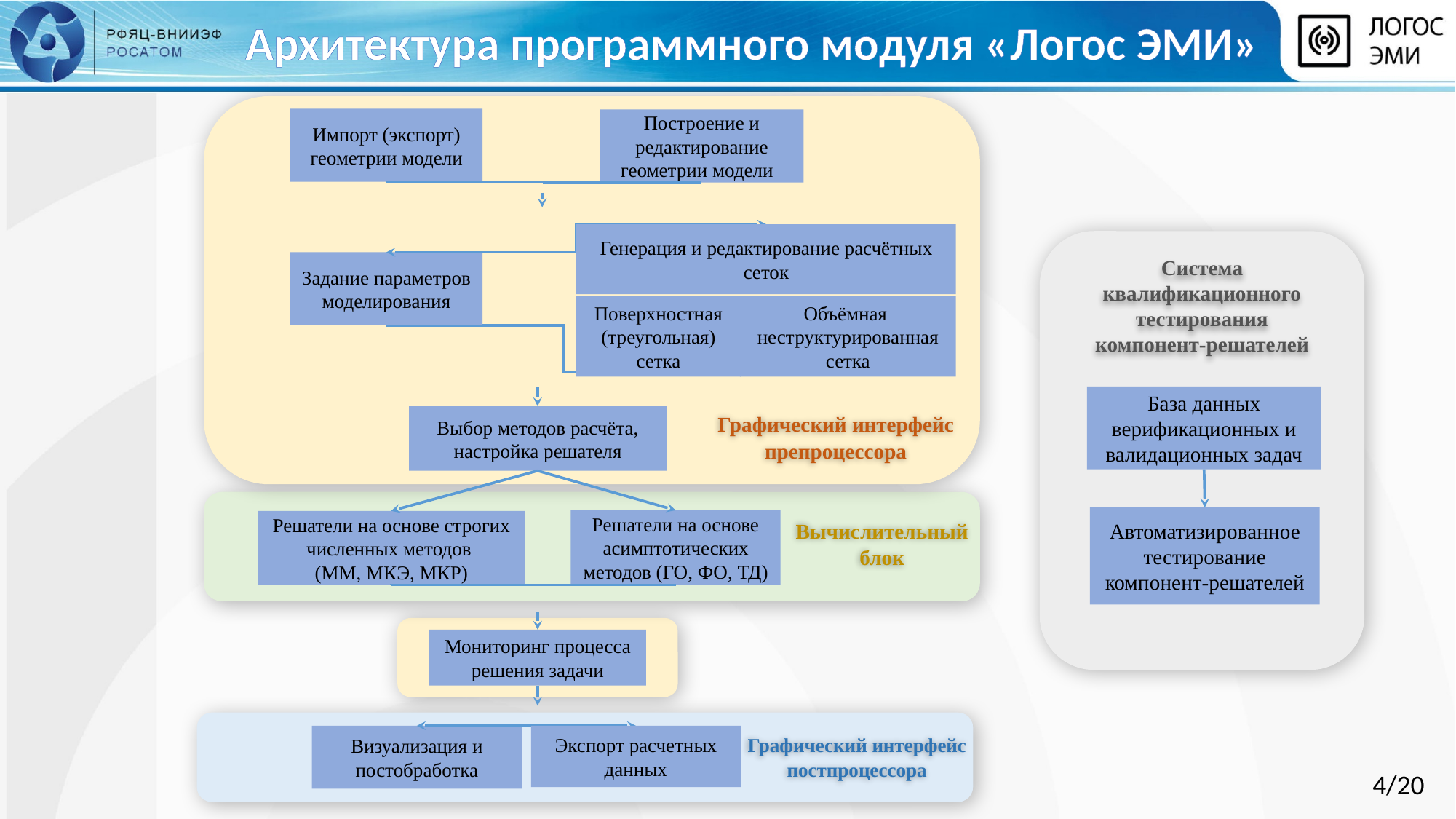

Архитектура программного модуля «Логос ЭМИ»

Импорт (экспорт) геометрии модели
Построение и редактирование геометрии модели
Генерация и редактирование расчётных сеток
Объёмная
неструктурированная сетка
Поверхностная (треугольная) сетка
Задание параметров моделирования
Графический интерфейс препроцессора
Выбор методов расчёта, настройка решателя
Решатели на основе асимптотических методов (ГО, ФО, ТД)
Решатели на основе строгих численных методов
(ММ, МКЭ, МКР)

Визуализация и постобработка
Графический интерфейс постпроцессора

Система квалификационного тестирования компонент-решателей

База данных верификационных и валидационных задач

Автоматизированное тестирование компонент-решателей
Вычислительный блок

Мониторинг процесса решения задачи
Экспорт расчетных данных
4/20